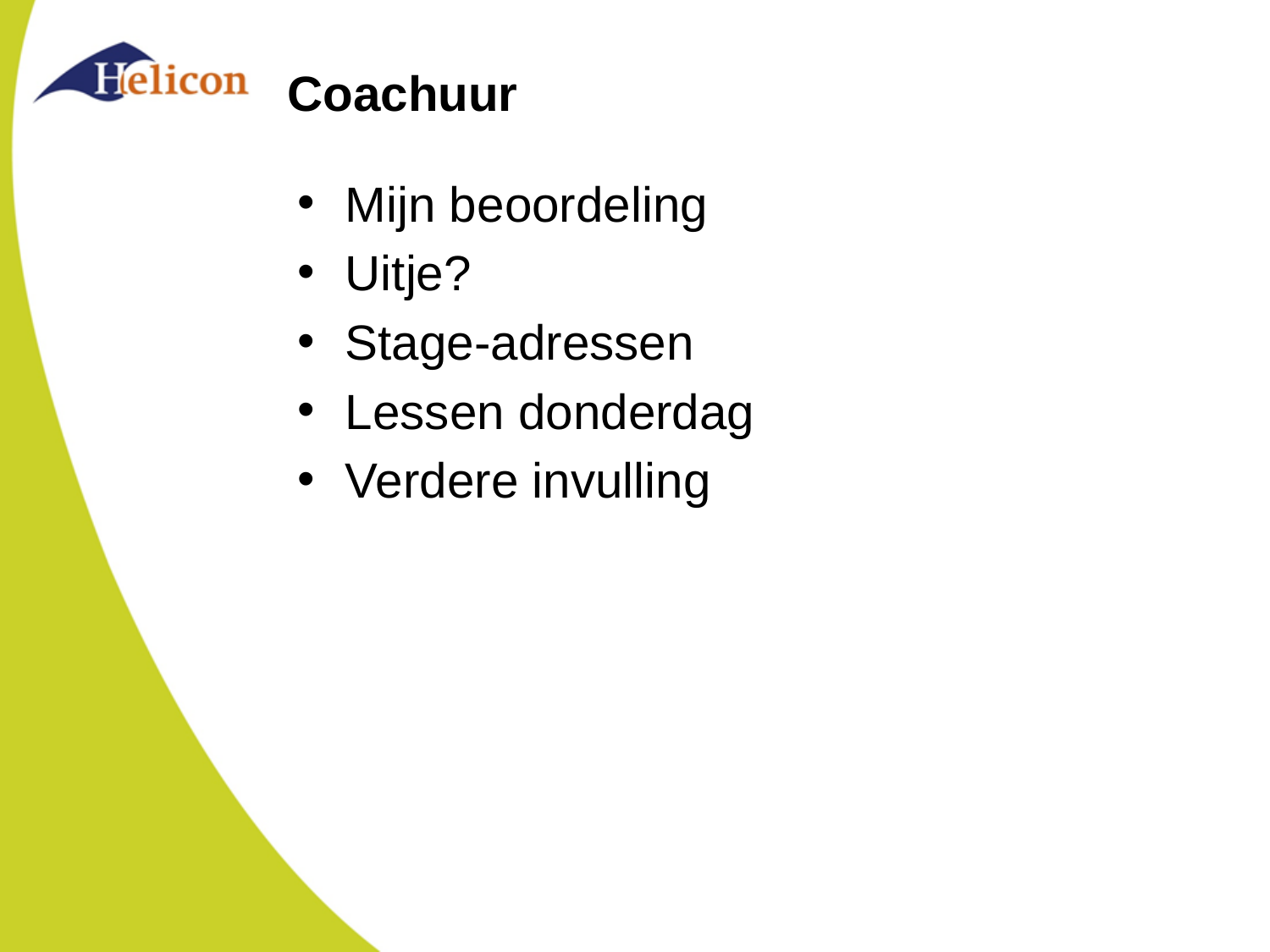

# Coachuur
Mijn beoordeling
Uitje?
Stage-adressen
Lessen donderdag
Verdere invulling